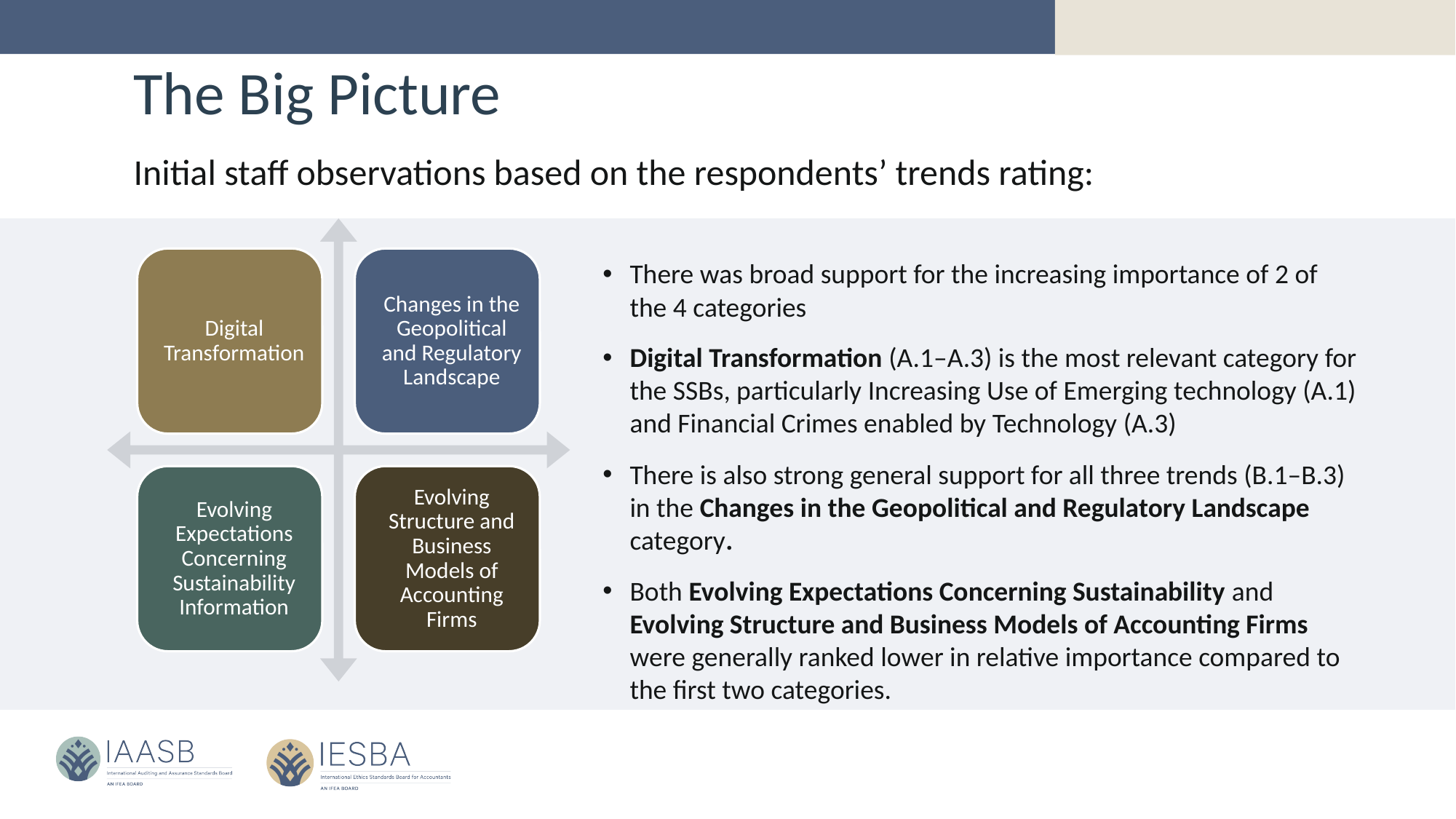

# The Big Picture
Initial staff observations based on the respondents’ trends rating:

Digital Transformation
Changes in the Geopolitical and Regulatory Landscape
Evolving Expectations Concerning Sustainability Information
Evolving Structure and Business Models of Accounting Firms
There was broad support for the increasing importance of 2 of the 4 categories
Digital Transformation (A.1–A.3) is the most relevant category for the SSBs, particularly Increasing Use of Emerging technology (A.1) and Financial Crimes enabled by Technology (A.3)
There is also strong general support for all three trends (B.1–B.3) in the Changes in the Geopolitical and Regulatory Landscape category.
Both Evolving Expectations Concerning Sustainability and Evolving Structure and Business Models of Accounting Firms were generally ranked lower in relative importance compared to the first two categories.